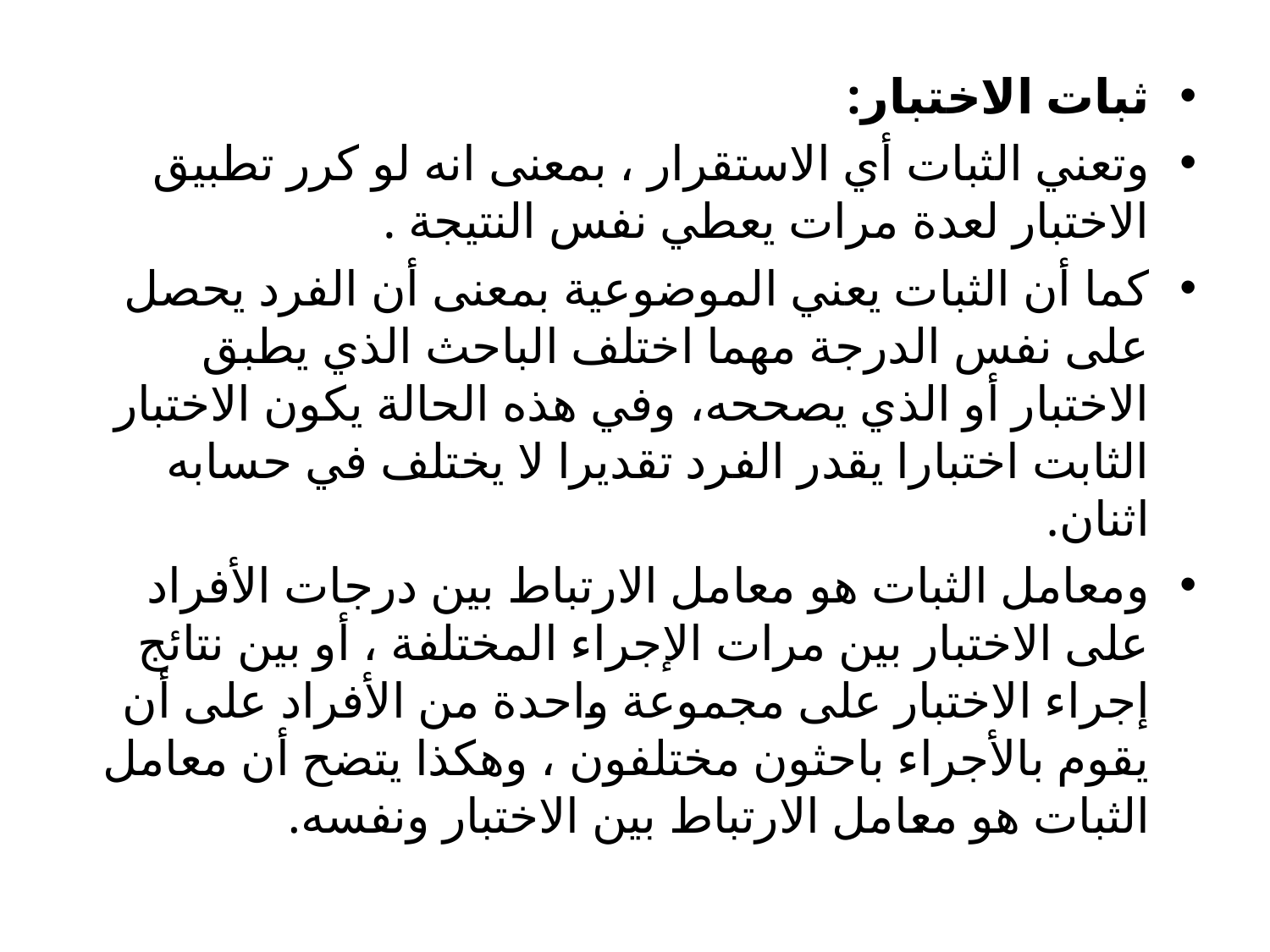

ثبات الاختبار:
	وتعني الثبات أي الاستقرار ، بمعنى انه لو كرر تطبيق الاختبار لعدة مرات يعطي نفس النتيجة .
	كما أن الثبات يعني الموضوعية بمعنى أن الفرد يحصل على نفس الدرجة مهما اختلف الباحث الذي يطبق الاختبار أو الذي يصححه، وفي هذه الحالة يكون الاختبار الثابت اختبارا يقدر الفرد تقديرا لا يختلف في حسابه اثنان.
	ومعامل الثبات هو معامل الارتباط بين درجات الأفراد على الاختبار بين مرات الإجراء المختلفة ، أو بين نتائج إجراء الاختبار على مجموعة واحدة من الأفراد على أن يقوم بالأجراء باحثون مختلفون ، وهكذا يتضح أن معامل الثبات هو معامل الارتباط بين الاختبار ونفسه.